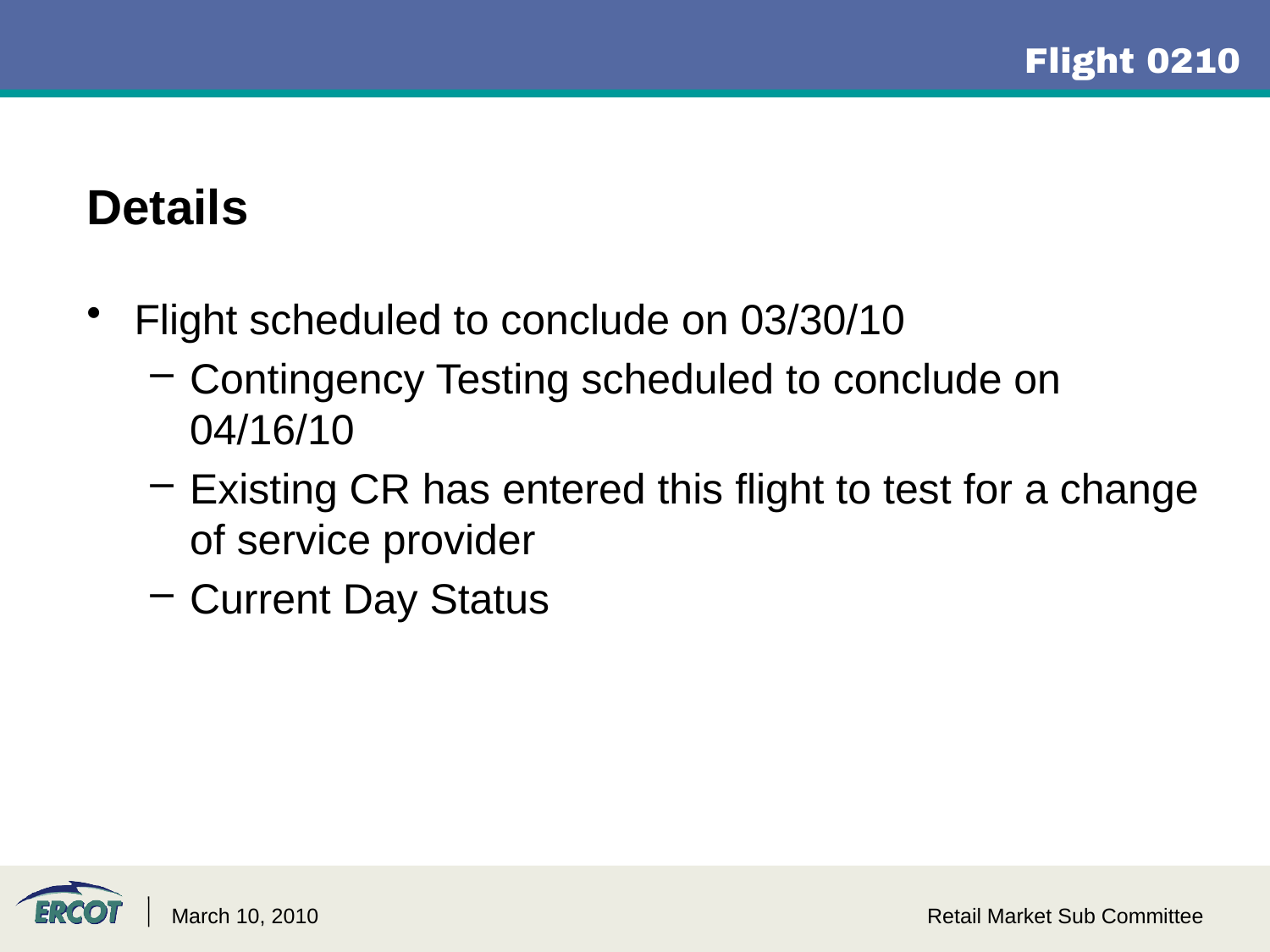

# Flight 0210

Details

Flight scheduled to conclude on 03/30/10
Contingency Testing scheduled to conclude on 04/16/10
Existing CR has entered this flight to test for a change of service provider
Current Day Status

March 10, 2010
Retail Market Sub Committee